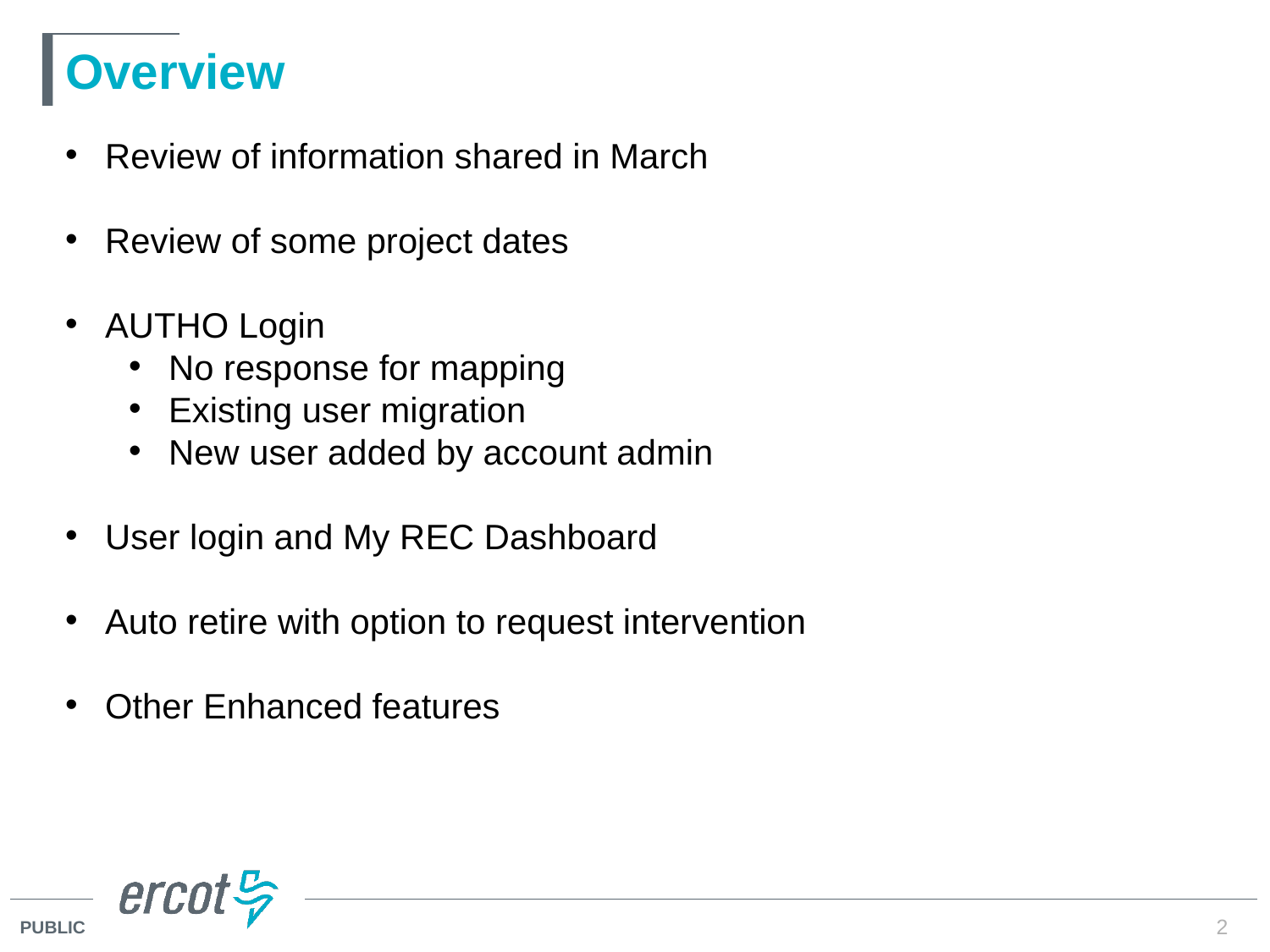

# Overview
Review of information shared in March

Review of some project dates

AUTHO Login
No response for mapping
Existing user migration
New user added by account admin

User login and My REC Dashboard

Auto retire with option to request intervention

Other Enhanced features

2